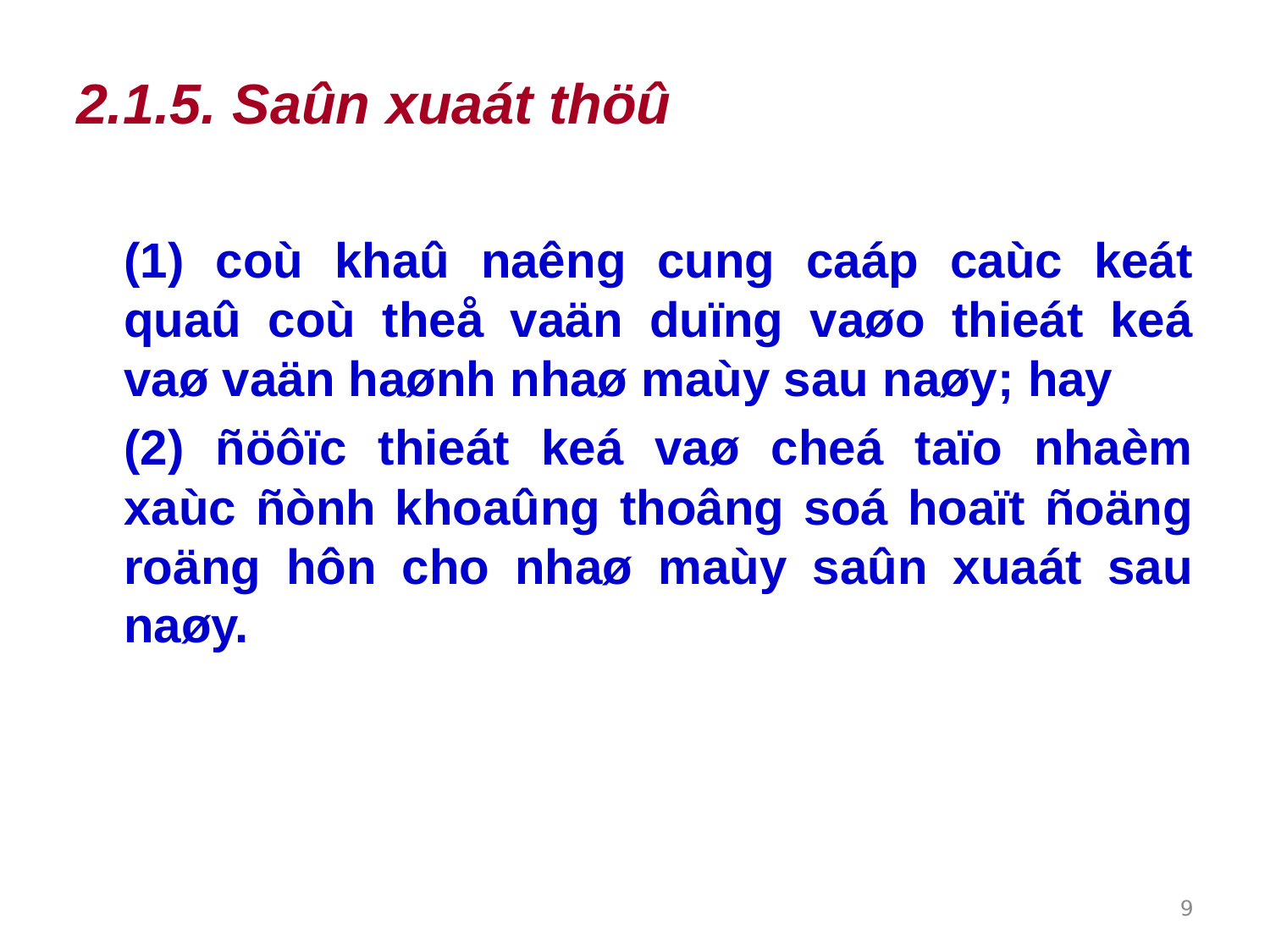

# 2.1.5. Saûn xuaát thöû
	(1) coù khaû naêng cung caáp caùc keát quaû coù theå vaän duïng vaøo thieát keá vaø vaän haønh nhaø maùy sau naøy; hay
	(2) ñöôïc thieát keá vaø cheá taïo nhaèm xaùc ñònh khoaûng thoâng soá hoaït ñoäng roäng hôn cho nhaø maùy saûn xuaát sau naøy.
9